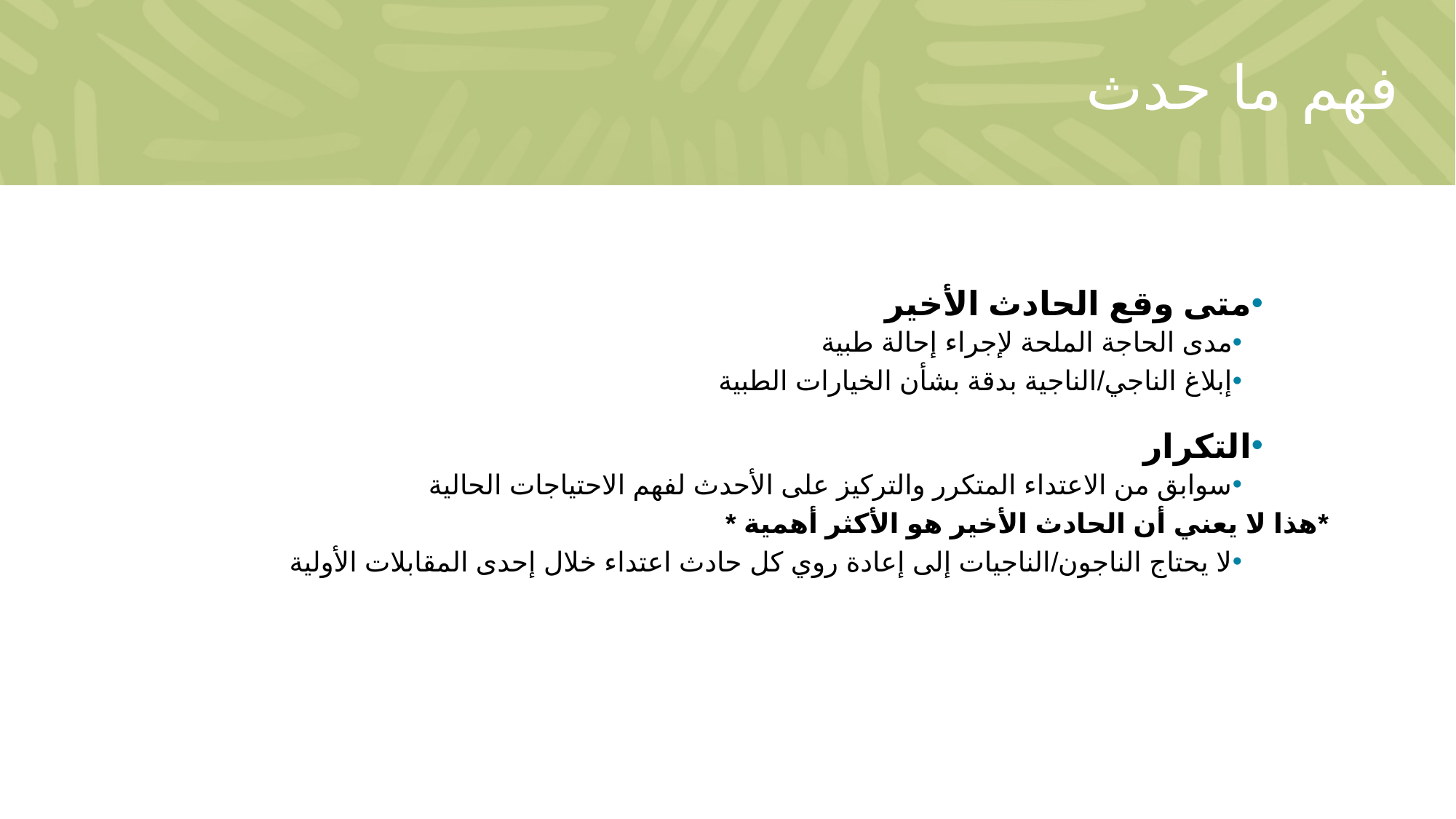

# فهم ما حدث
متى وقع الحادث الأخير
مدى الحاجة الملحة لإجراء إحالة طبية
إبلاغ الناجي/الناجية بدقة بشأن الخيارات الطبية
التكرار
سوابق من الاعتداء المتكرر والتركيز على الأحدث لفهم الاحتياجات الحالية
* هذا لا يعني أن الحادث الأخير هو الأكثر أهمية*
لا يحتاج الناجون/الناجيات إلى إعادة روي كل حادث اعتداء خلال إحدى المقابلات الأولية